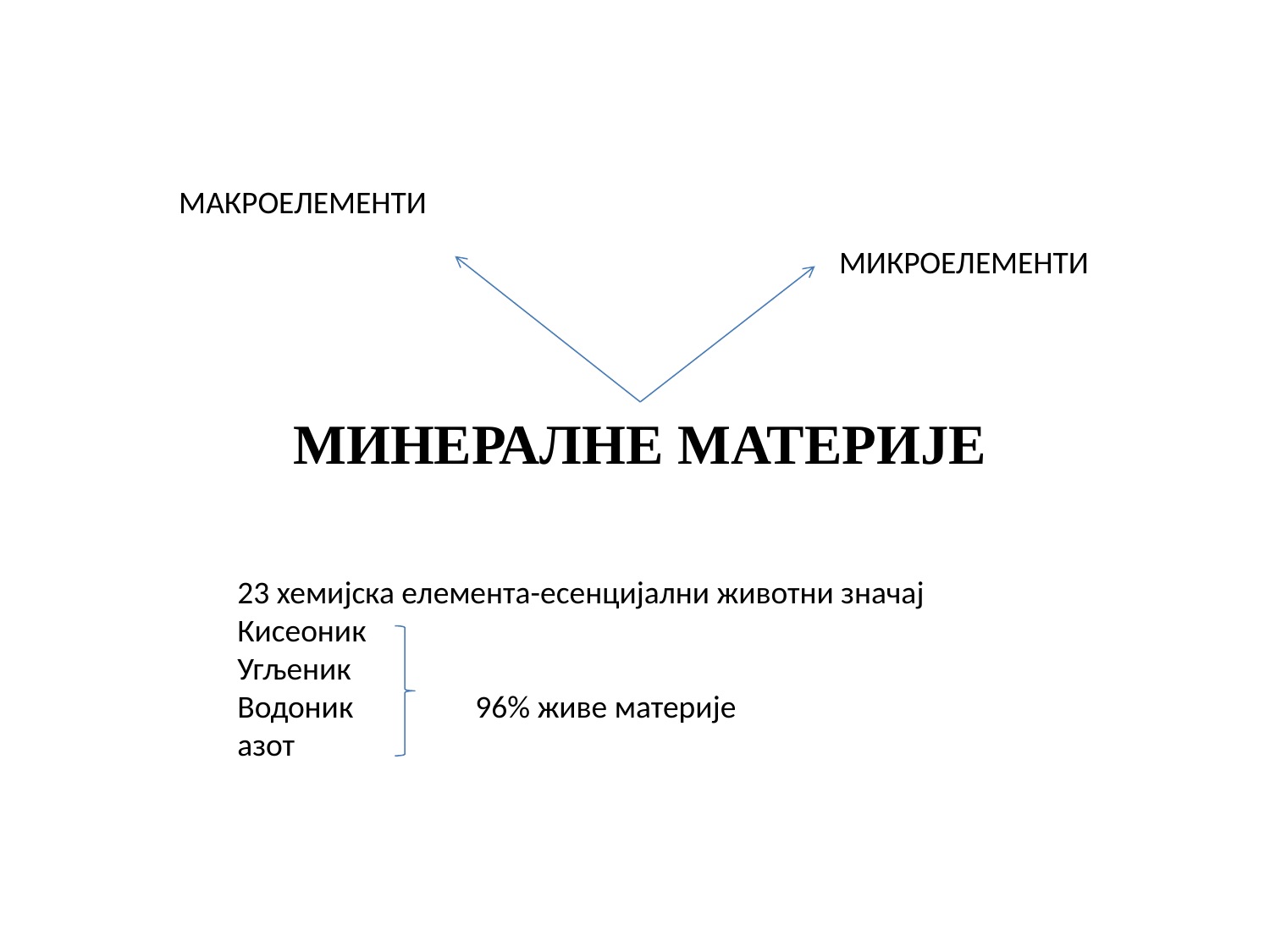

МАКРОЕЛЕМЕНТИ
МИКРОЕЛЕМЕНТИ
МИНЕРАЛНЕ МАТЕРИЈЕ
23 хемијска елемента-есенцијални животни значај
Кисеоник
Угљеник
Водоник                 96% живе материје
азот